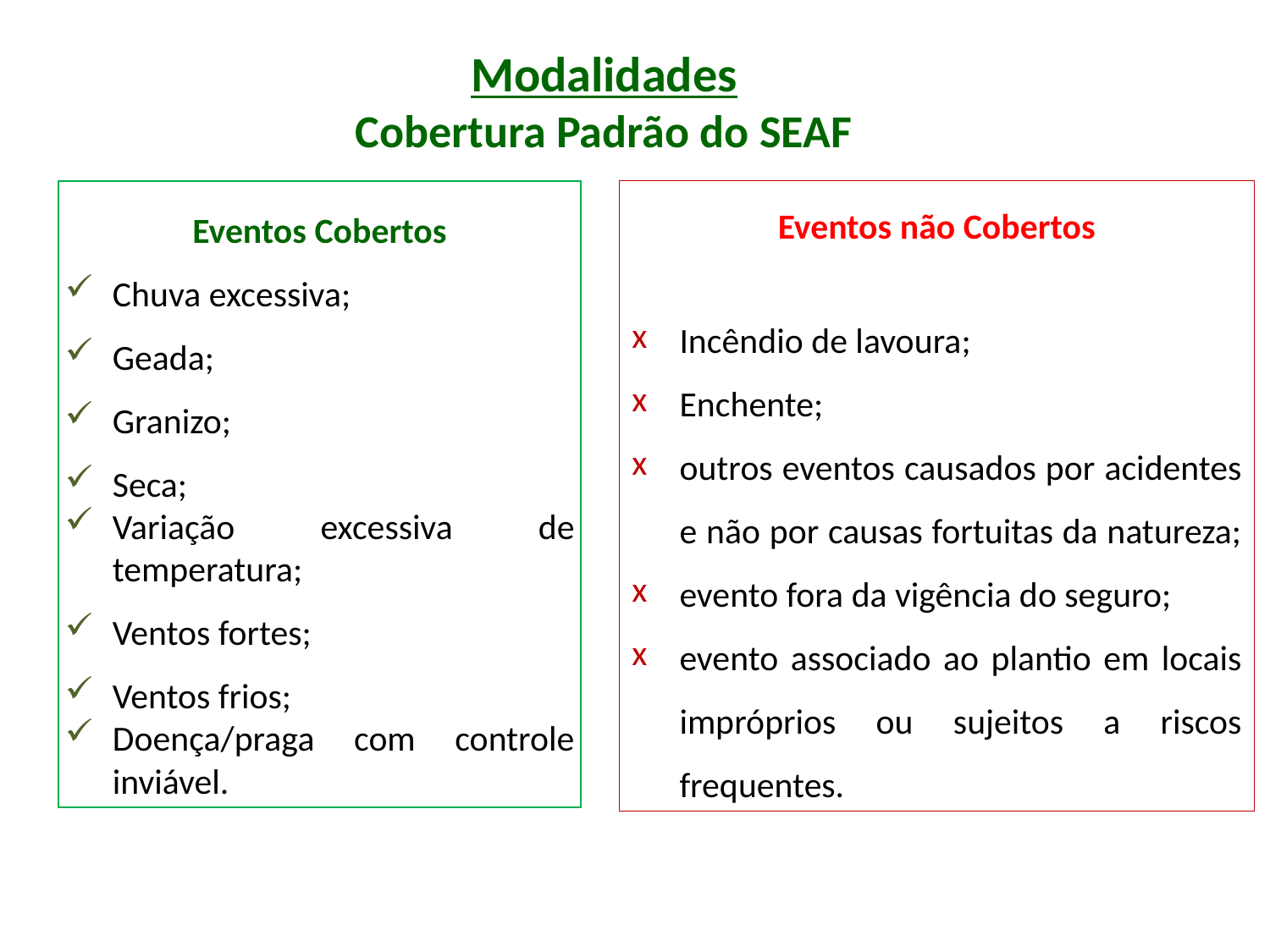

Modalidades
Cobertura Padrão do SEAF
Eventos Cobertos
Chuva excessiva;
Geada;
Granizo;
Seca;
Variação excessiva de temperatura;
Ventos fortes;
Ventos frios;
Doença/praga com controle inviável.

Eventos não Cobertos

Incêndio de lavoura;
Enchente;
outros eventos causados por acidentes e não por causas fortuitas da natureza;
evento fora da vigência do seguro;
evento associado ao plantio em locais impróprios ou sujeitos a riscos frequentes.
Ministério do
Desenvolvimento Agrário